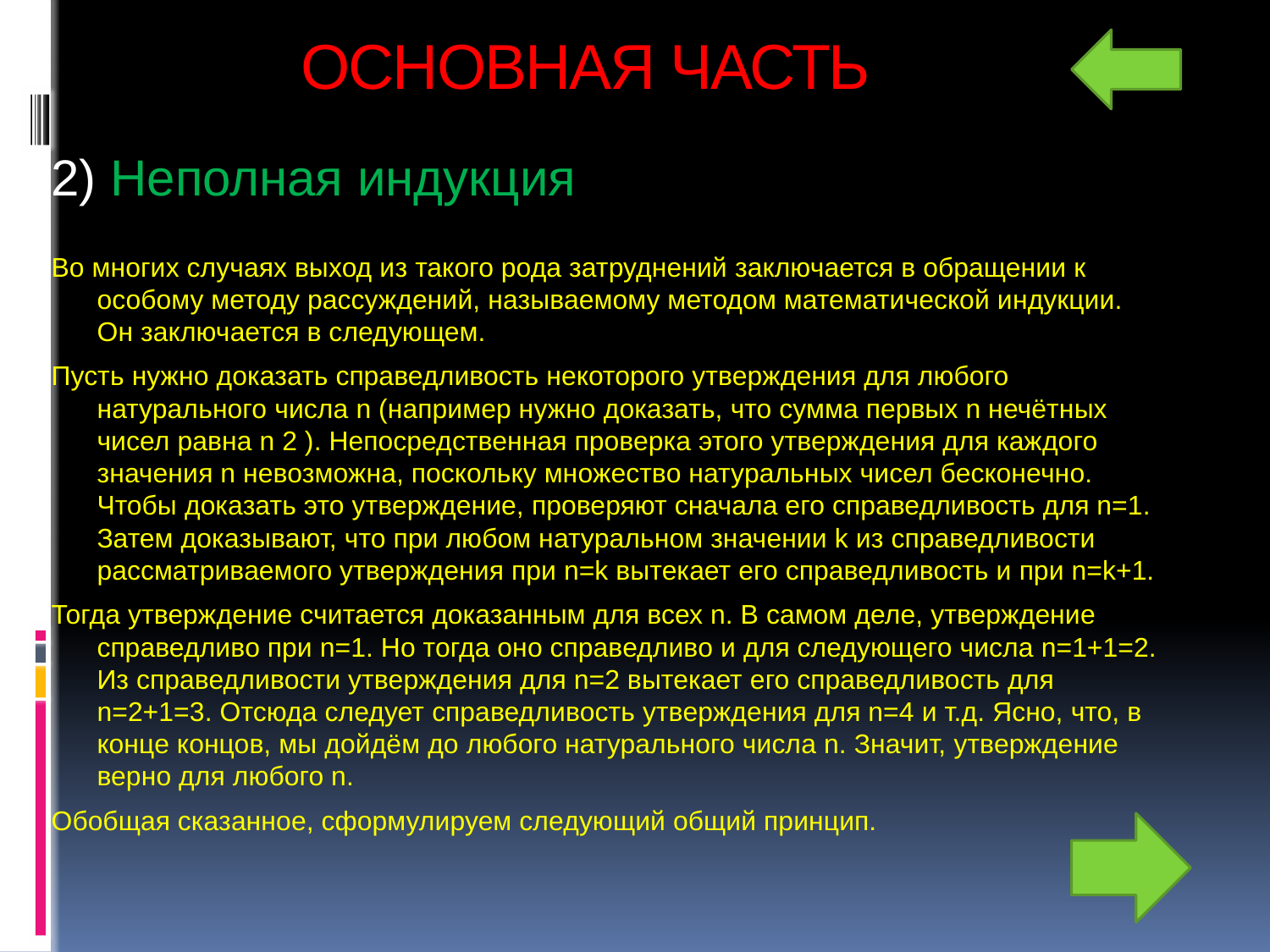

# Основная часть

2) Неполная индукция

Во многих случаях выход из такого рода затруднений заключается в обращении к особому методу рассуждений, называемому методом математической индукции. Он заключается в следующем.
Пусть нужно доказать справедливость некоторого утверждения для любого натурального числа n (например нужно доказать, что сумма первых n нечётных чисел равна n 2 ). Непосредственная проверка этого утверждения для каждого значения n невозможна, поскольку множество натуральных чисел бесконечно. Чтобы доказать это утверждение, проверяют сначала его справедливость для n=1. Затем доказывают, что при любом натуральном значении k из справедливости рассматриваемого утверждения при n=k вытекает его справедливость и при n=k+1.
Тогда утверждение считается доказанным для всех n. В самом деле, утверждение справедливо при n=1. Но тогда оно справедливо и для следующего числа n=1+1=2. Из справедливости утверждения для n=2 вытекает его справедливость для n=2+1=3. Отсюда следует справедливость утверждения для n=4 и т.д. Ясно, что, в конце концов, мы дойдём до любого натурального числа n. Значит, утверждение верно для любого n.
Обобщая сказанное, сформулируем следующий общий принцип.